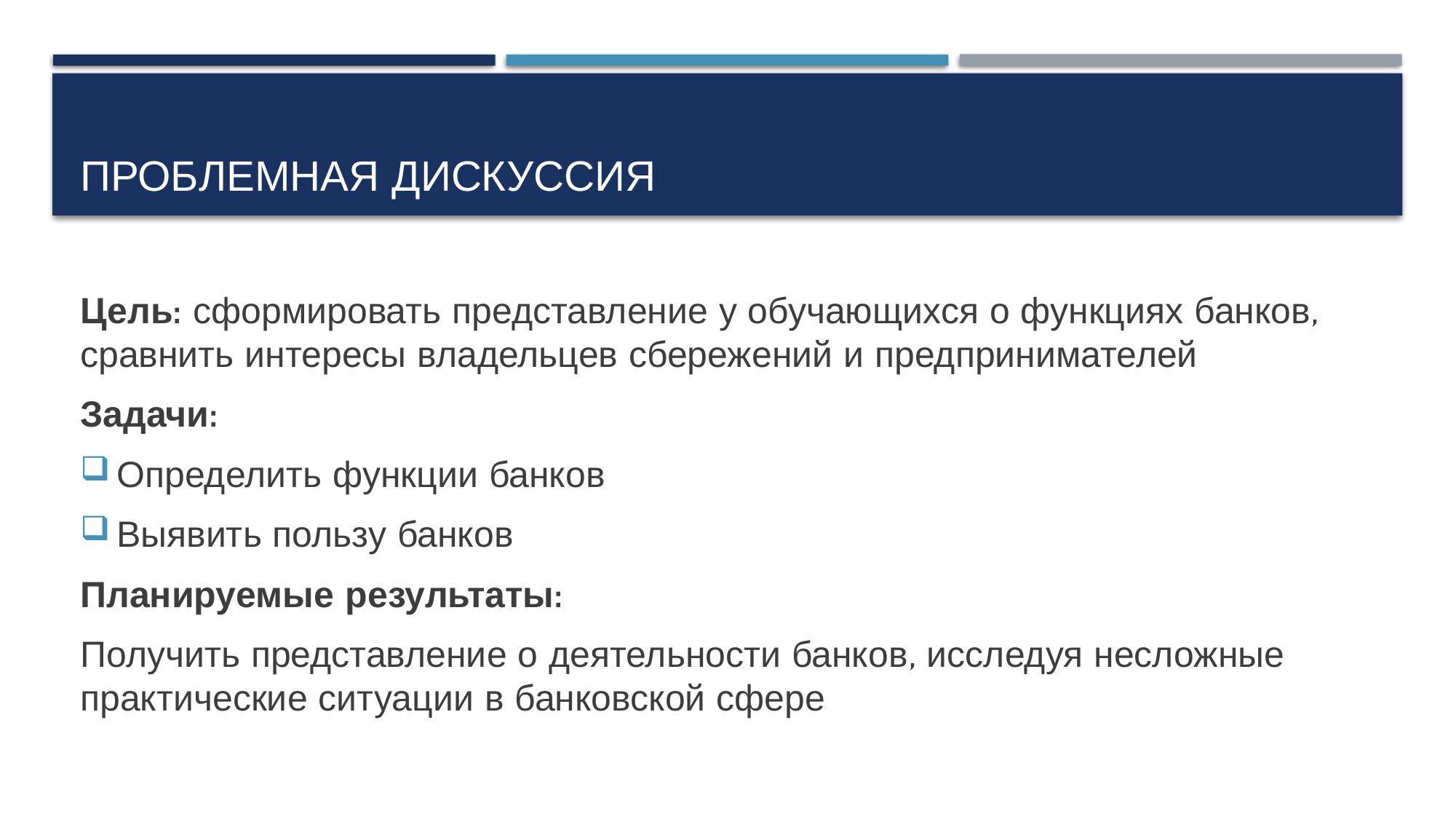

# ПРОБЛЕМНАЯ ДИСКУССИЯ
Цель: сформировать представление у обучающихся о функциях банков, сравнить интересы владельцев сбережений и предпринимателей
Задачи:
Определить функции банков
Выявить пользу банков
Планируемые результаты:
Получить представление о деятельности банков, исследуя несложные практические ситуации в банковской сфере